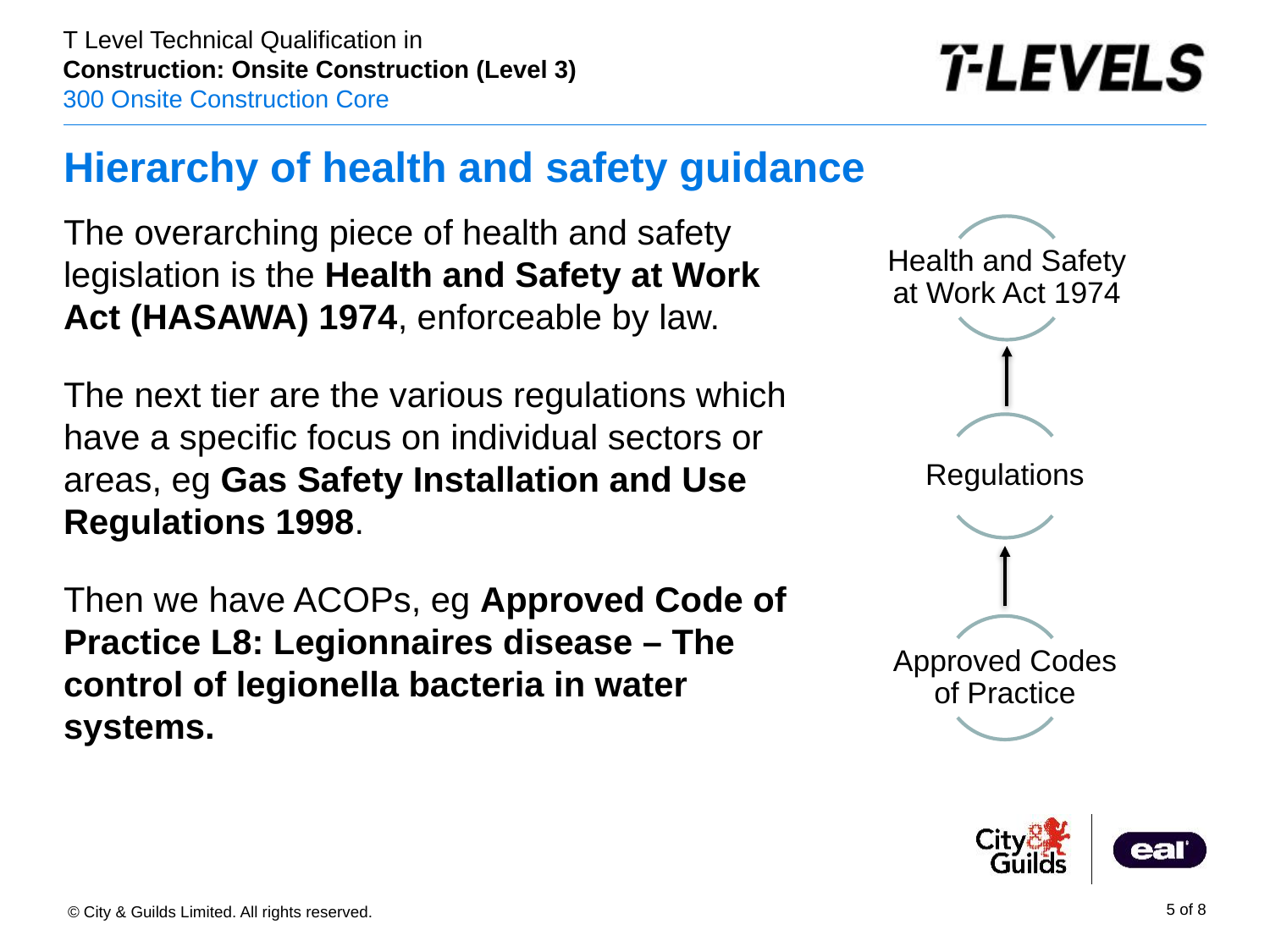

# Hierarchy of health and safety guidance
Health and Safety at Work Act 1974
Regulations
Approved Codes of Practice
The overarching piece of health and safety legislation is the Health and Safety at Work Act (HASAWA) 1974, enforceable by law.
The next tier are the various regulations which have a specific focus on individual sectors or areas, eg Gas Safety Installation and Use Regulations 1998.
Then we have ACOPs, eg Approved Code of Practice L8: Legionnaires disease – The control of legionella bacteria in water systems.